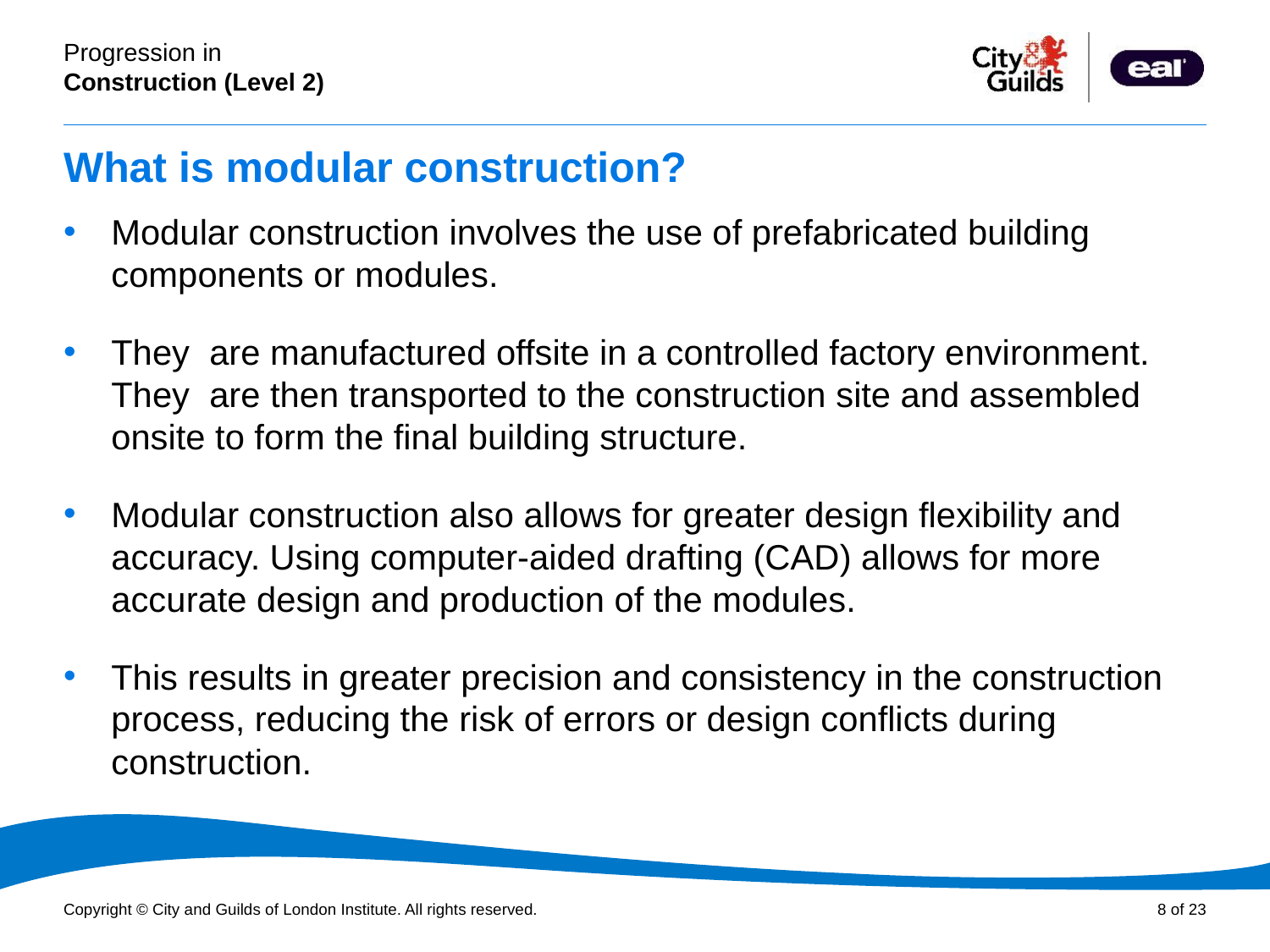

# What is modular construction?
Modular construction involves the use of prefabricated building components or modules.
They  are manufactured offsite in a controlled factory environment. They  are then transported to the construction site and assembled onsite to form the final building structure.
Modular construction also allows for greater design flexibility and accuracy. Using computer-aided drafting (CAD) allows for more accurate design and production of the modules.
This results in greater precision and consistency in the construction process, reducing the risk of errors or design conflicts during construction.